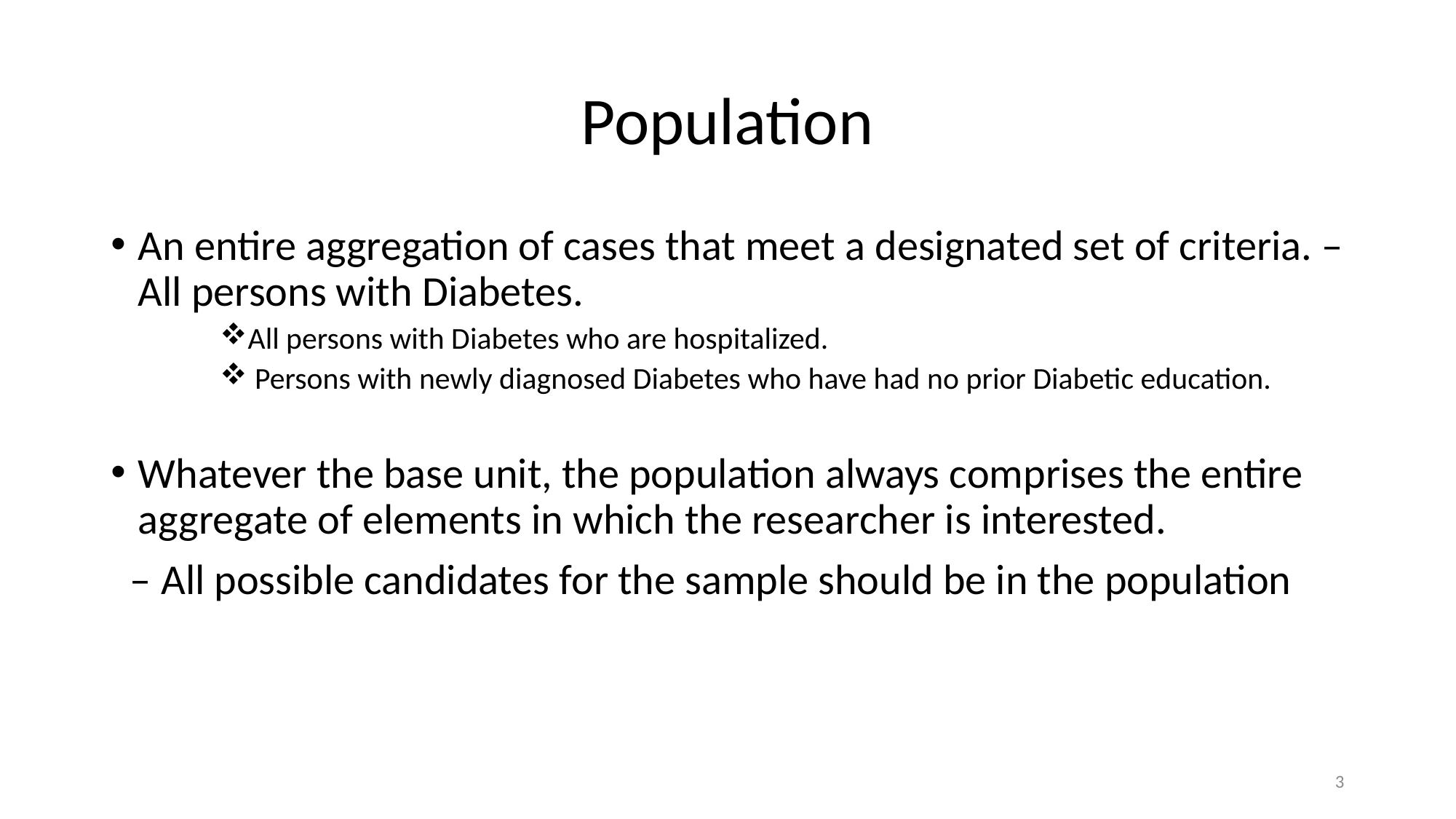

# Population
An entire aggregation of cases that meet a designated set of criteria. – All persons with Diabetes.
All persons with Diabetes who are hospitalized.
 Persons with newly diagnosed Diabetes who have had no prior Diabetic education.

Whatever the base unit, the population always comprises the entire aggregate of elements in which the researcher is interested.
  – All possible candidates for the sample should be in the population
3